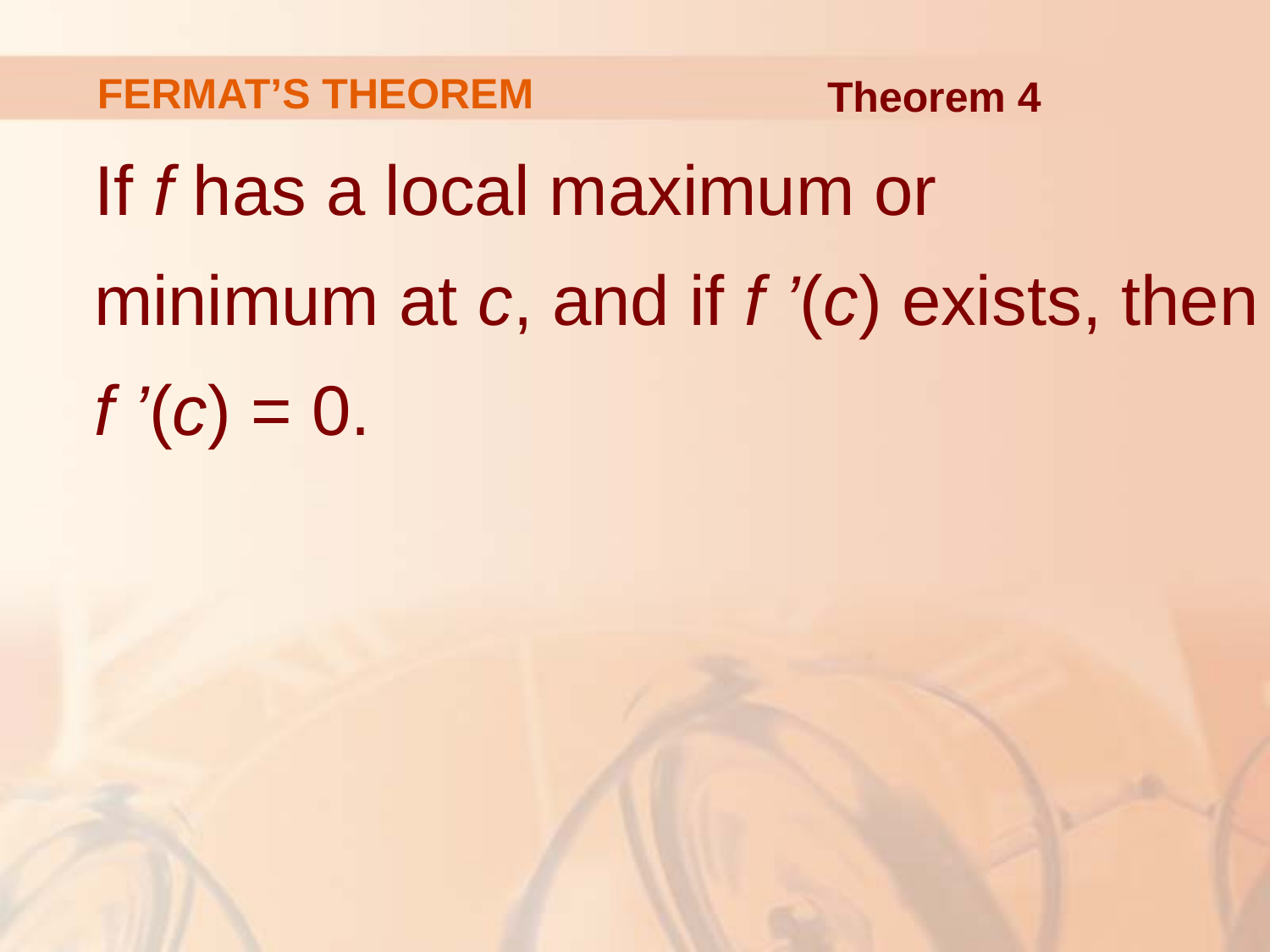

# FERMAT’S THEOREM
Theorem 4
If f has a local maximum or
minimum at c, and if f ’(c) exists, then f ’(c) = 0.